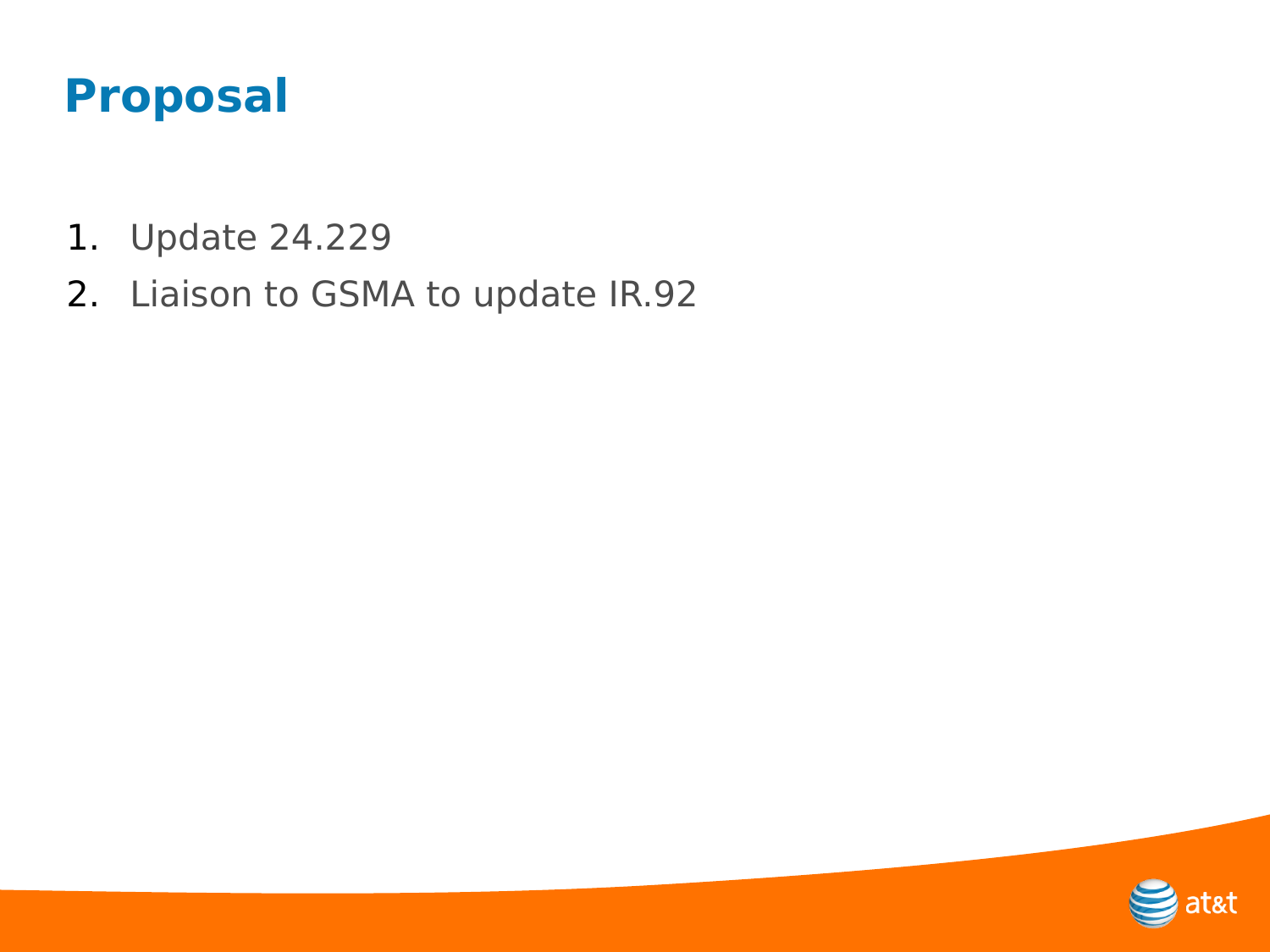

# Proposal
Update 24.229
Liaison to GSMA to update IR.92